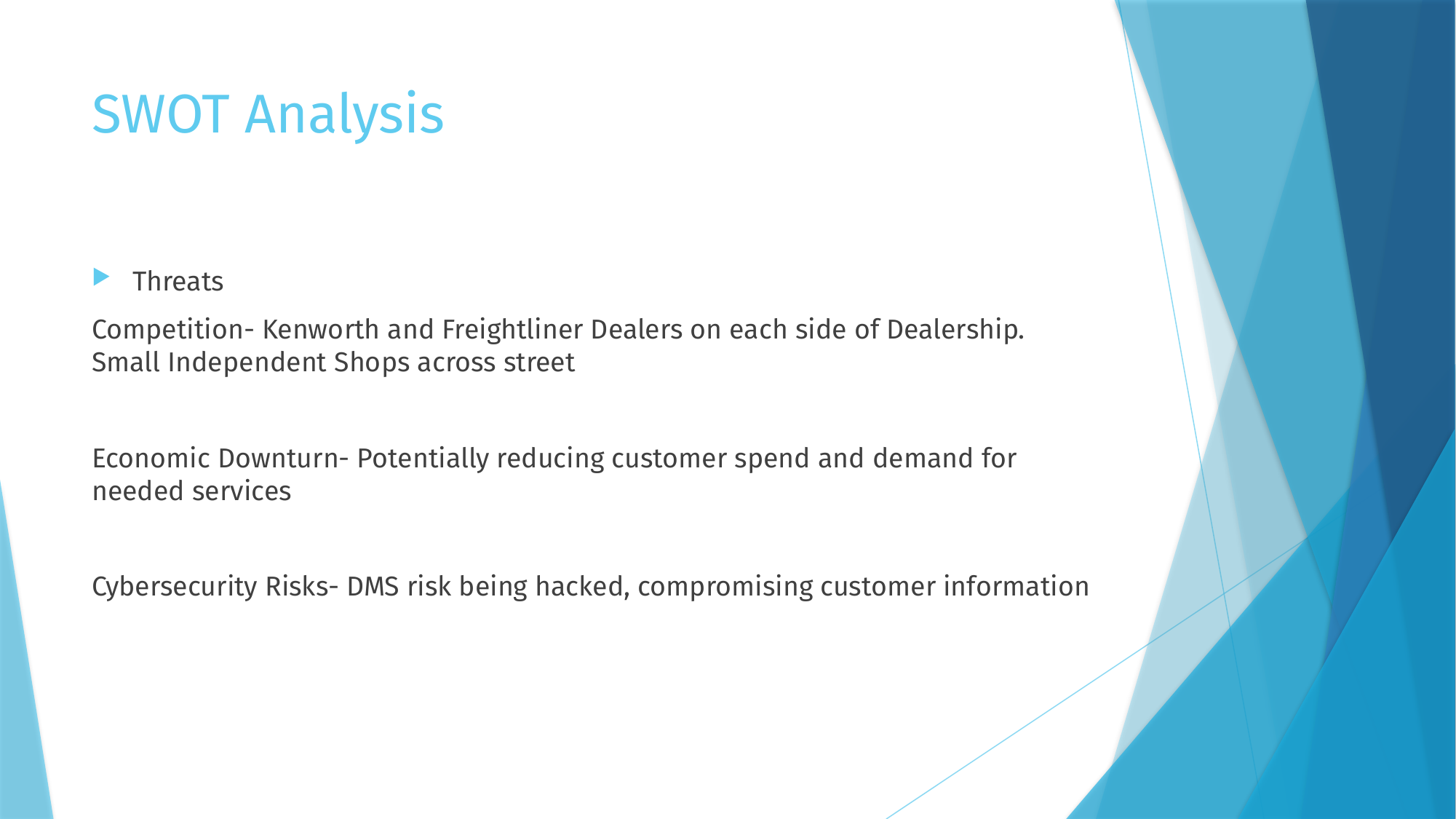

# SWOT Analysis
Threats
Competition- Kenworth and Freightliner Dealers on each side of Dealership. Small Independent Shops across street

Economic Downturn- Potentially reducing customer spend and demand for needed services

Cybersecurity Risks- DMS risk being hacked, compromising customer information